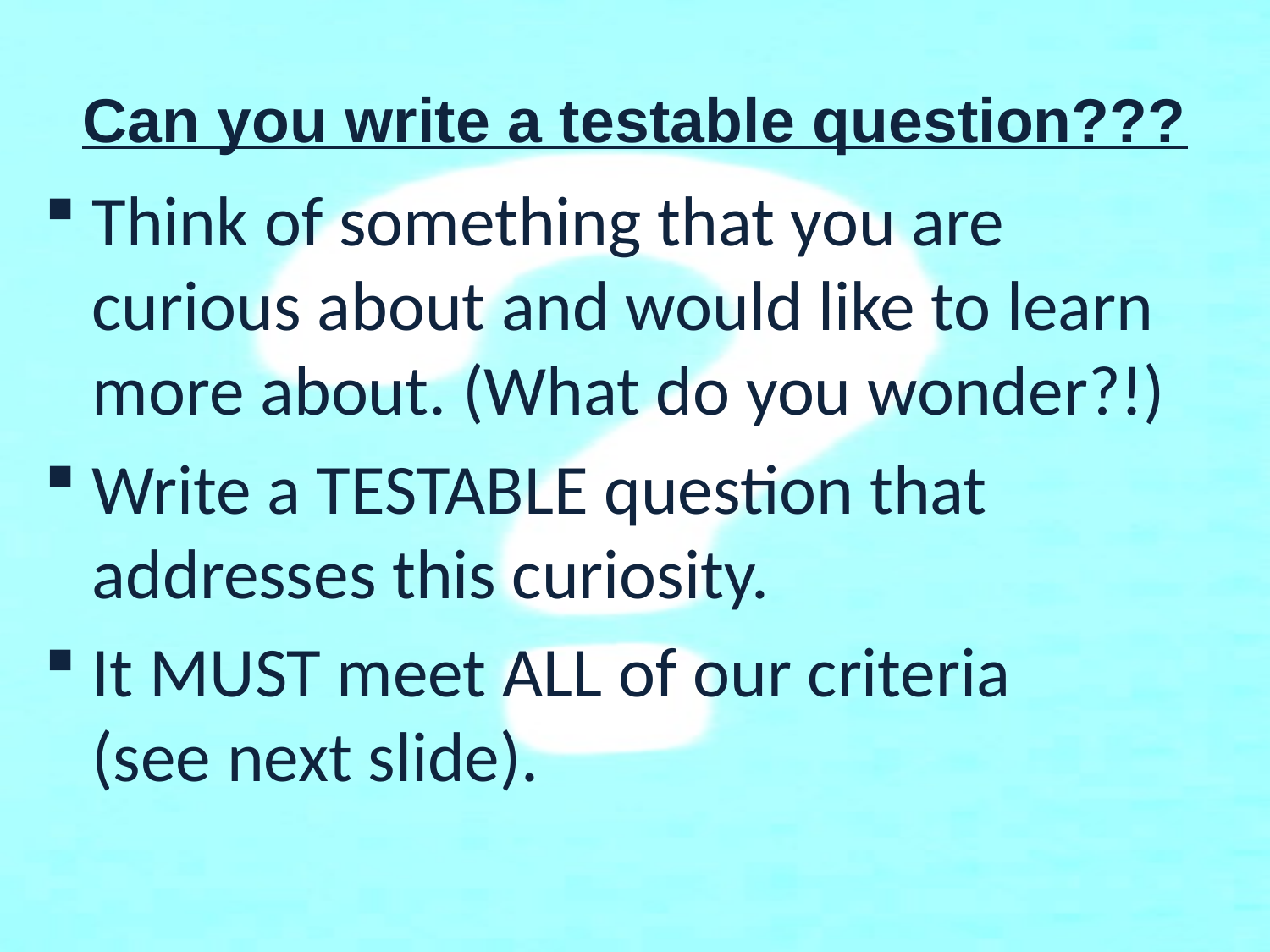

# Can you write a testable question???
Think of something that you are curious about and would like to learn more about. (What do you wonder?!)
Write a TESTABLE question that addresses this curiosity.
It MUST meet ALL of our criteria      (see next slide).